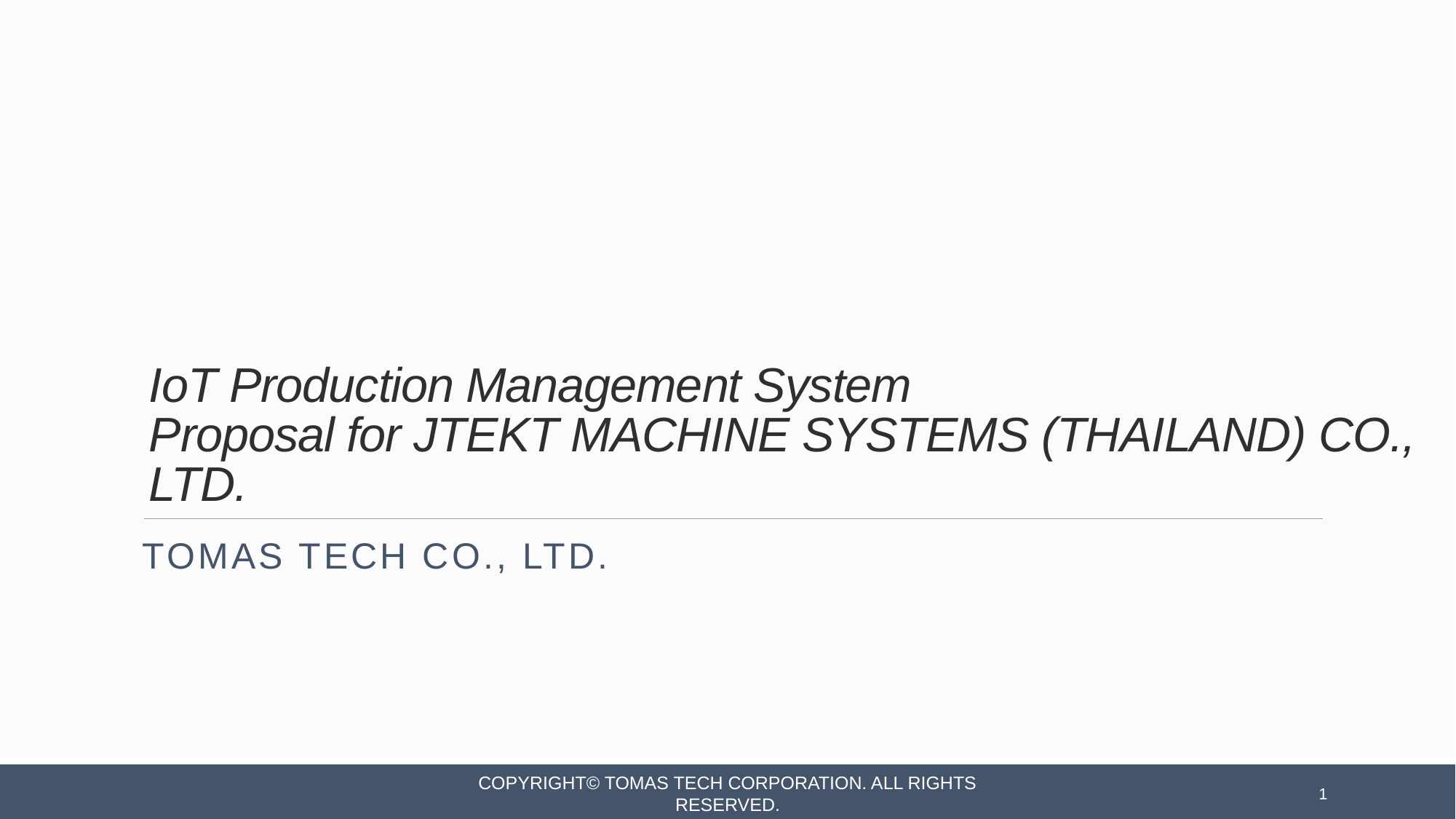

# IoT Production Management System Proposal for JTEKT MACHINE SYSTEMS (THAILAND) CO., LTD.
TOMAS TECH Co., Ltd.
Copyright© TOMAS TECH CORPORATION. All rights reserved.
1